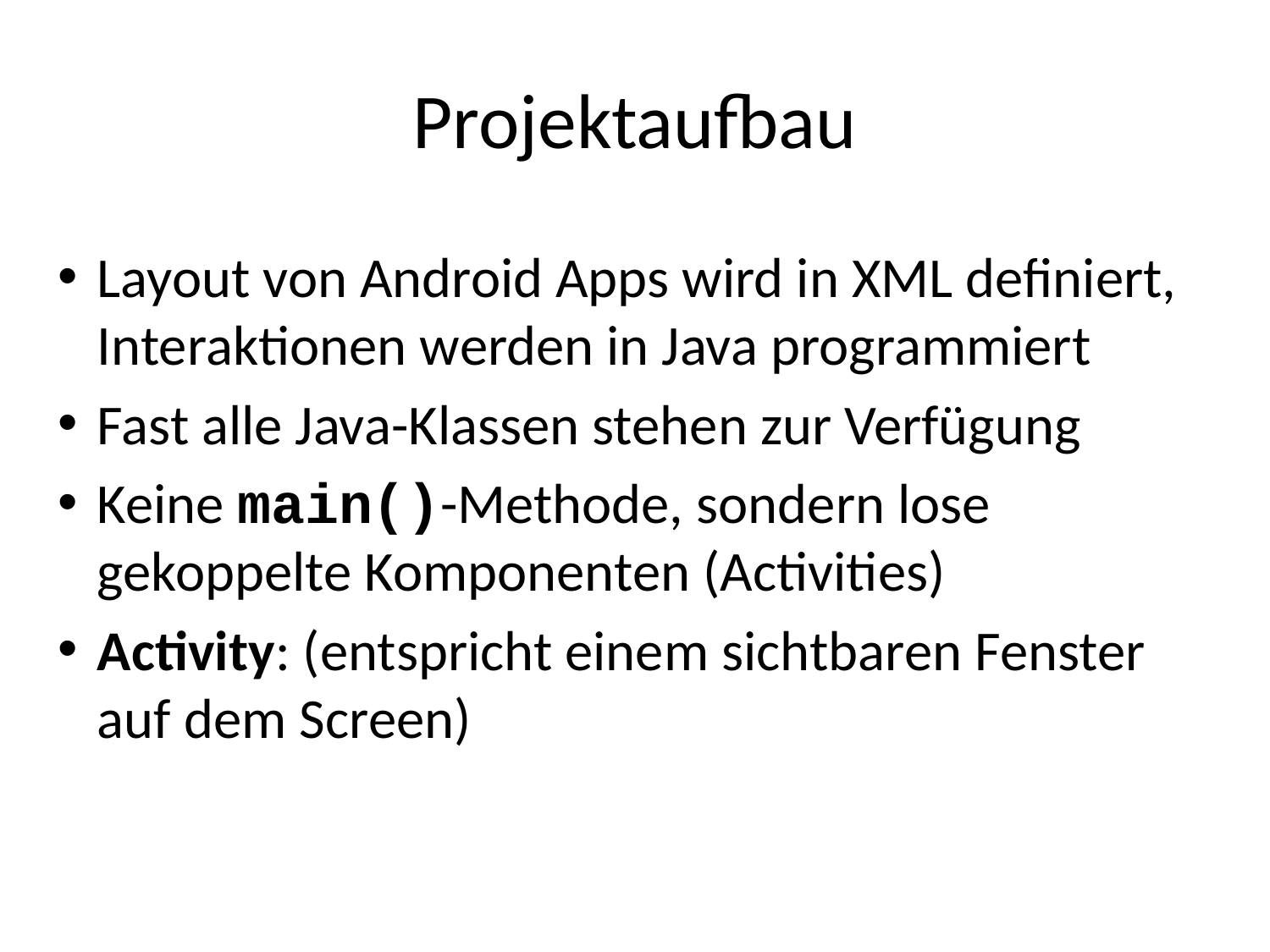

# Projektaufbau
Layout von Android Apps wird in XML definiert, Interaktionen werden in Java programmiert
Fast alle Java-Klassen stehen zur Verfügung
Keine main()-Methode, sondern lose gekoppelte Komponenten (Activities)
Activity: (entspricht einem sichtbaren Fenster auf dem Screen)